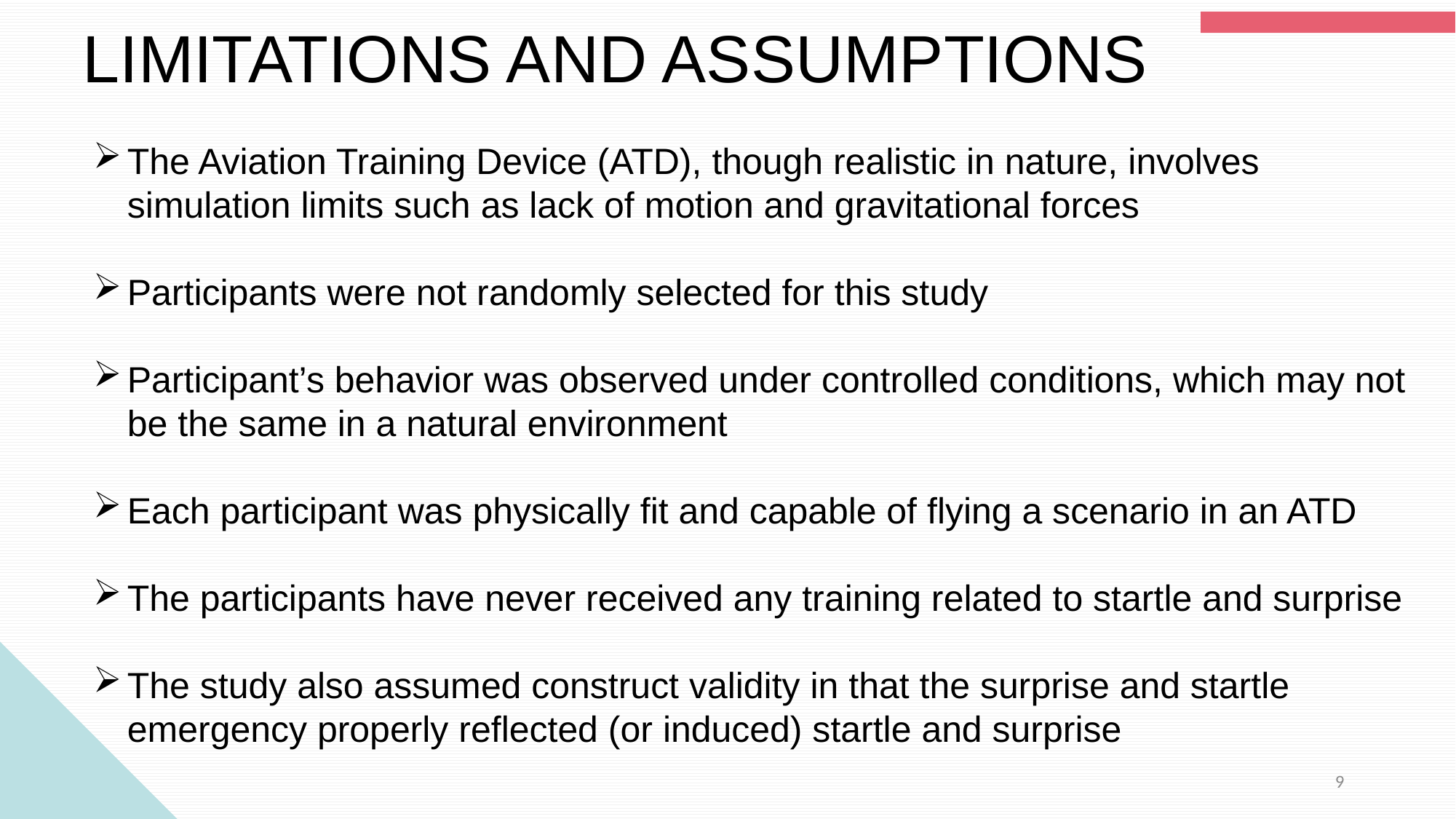

LIMITATIONS AND ASSUMPTIONS
The Aviation Training Device (ATD), though realistic in nature, involves simulation limits such as lack of motion and gravitational forces

Participants were not randomly selected for this study

Participant’s behavior was observed under controlled conditions, which may not be the same in a natural environment

Each participant was physically fit and capable of flying a scenario in an ATD

The participants have never received any training related to startle and surprise

The study also assumed construct validity in that the surprise and startle emergency properly reflected (or induced) startle and surprise

9